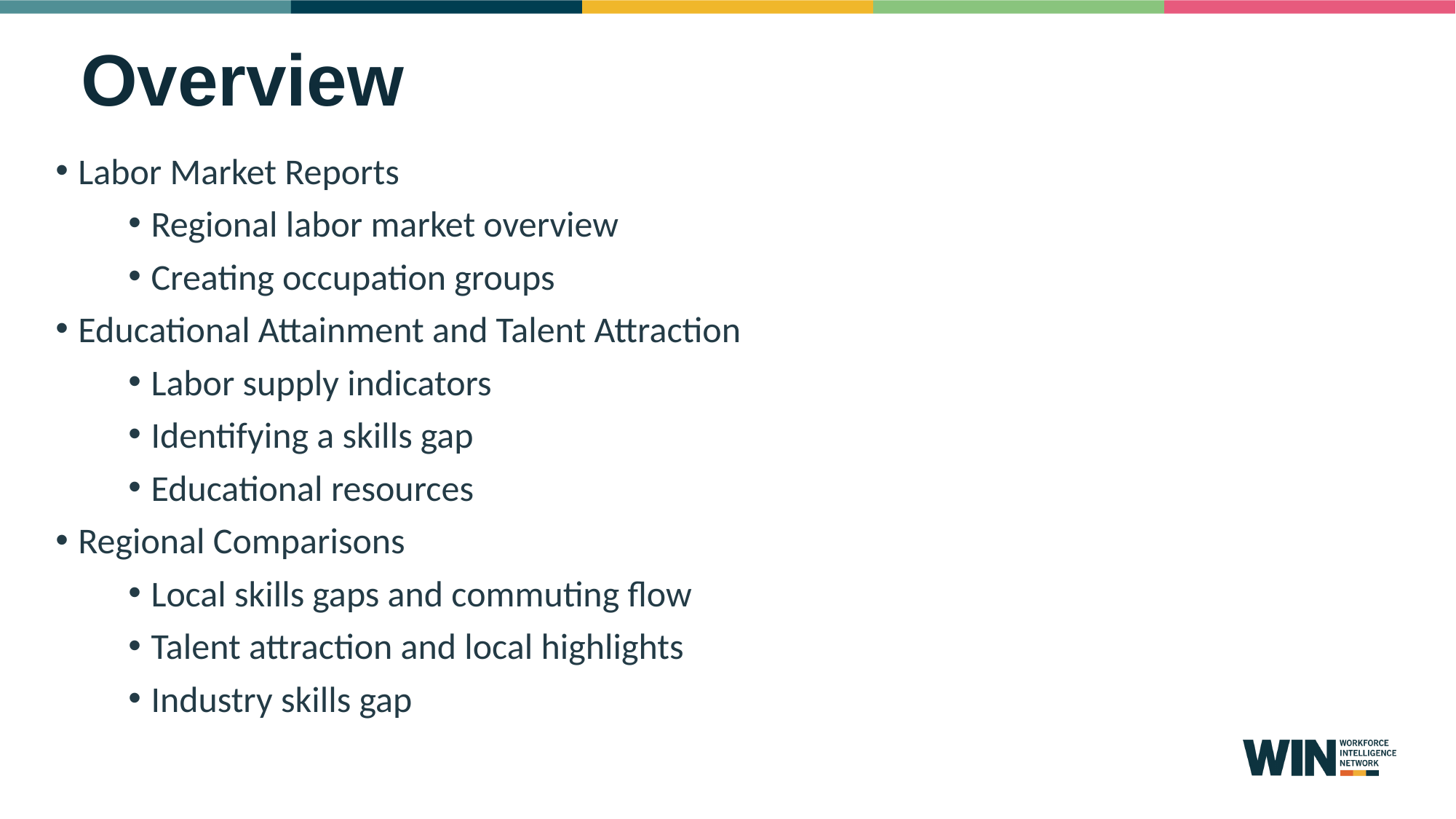

Overview
Labor Market Reports
Regional labor market overview
Creating occupation groups
Educational Attainment and Talent Attraction
Labor supply indicators
Identifying a skills gap
Educational resources
Regional Comparisons
Local skills gaps and commuting flow
Talent attraction and local highlights
Industry skills gap